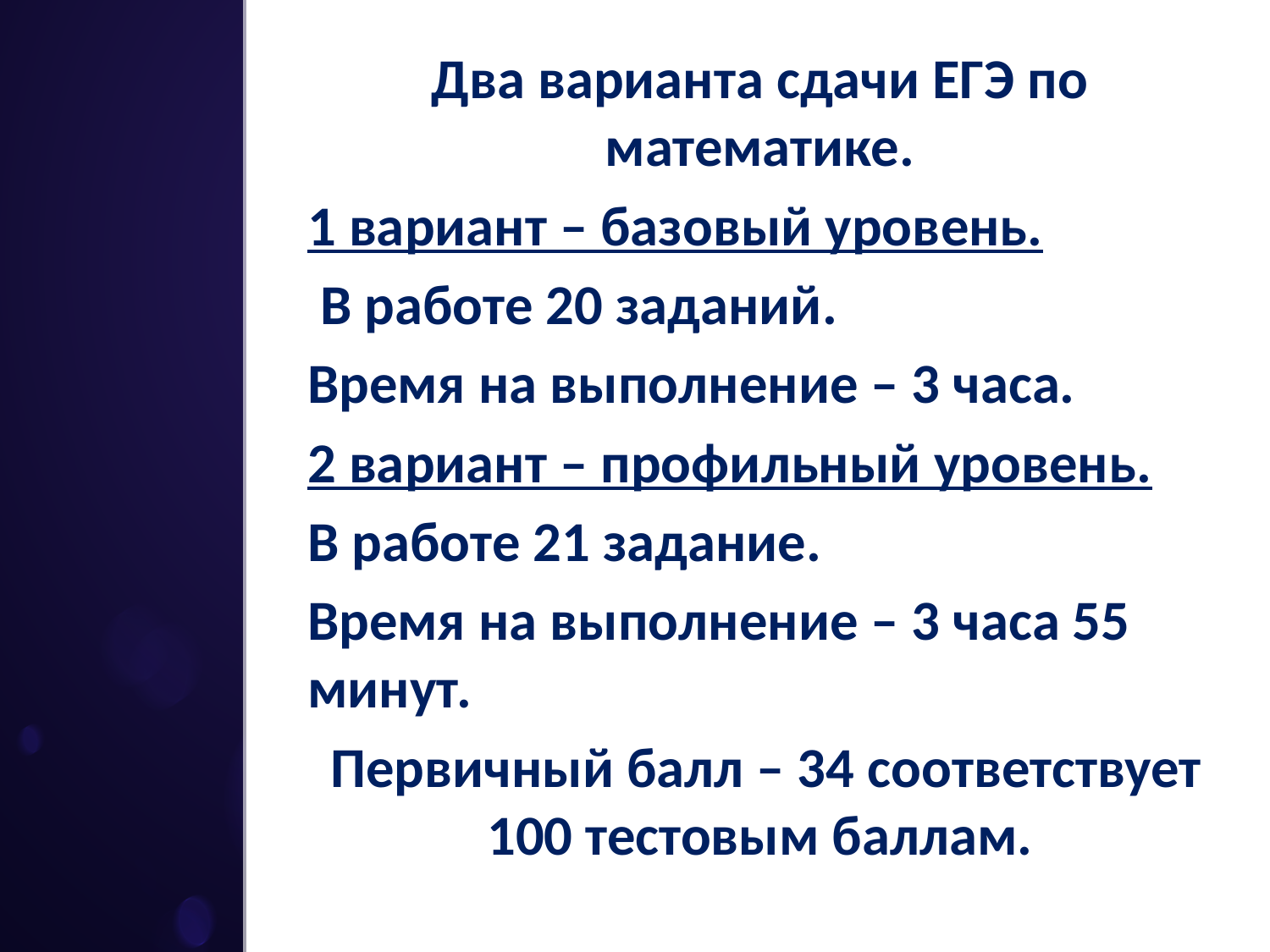

Два варианта сдачи ЕГЭ по математике.
1 вариант – базовый уровень.
 В работе 20 заданий.
Время на выполнение – 3 часа.
2 вариант – профильный уровень.
В работе 21 задание.
Время на выполнение – 3 часа 55 минут.
 Первичный балл – 34 соответствует 100 тестовым баллам.